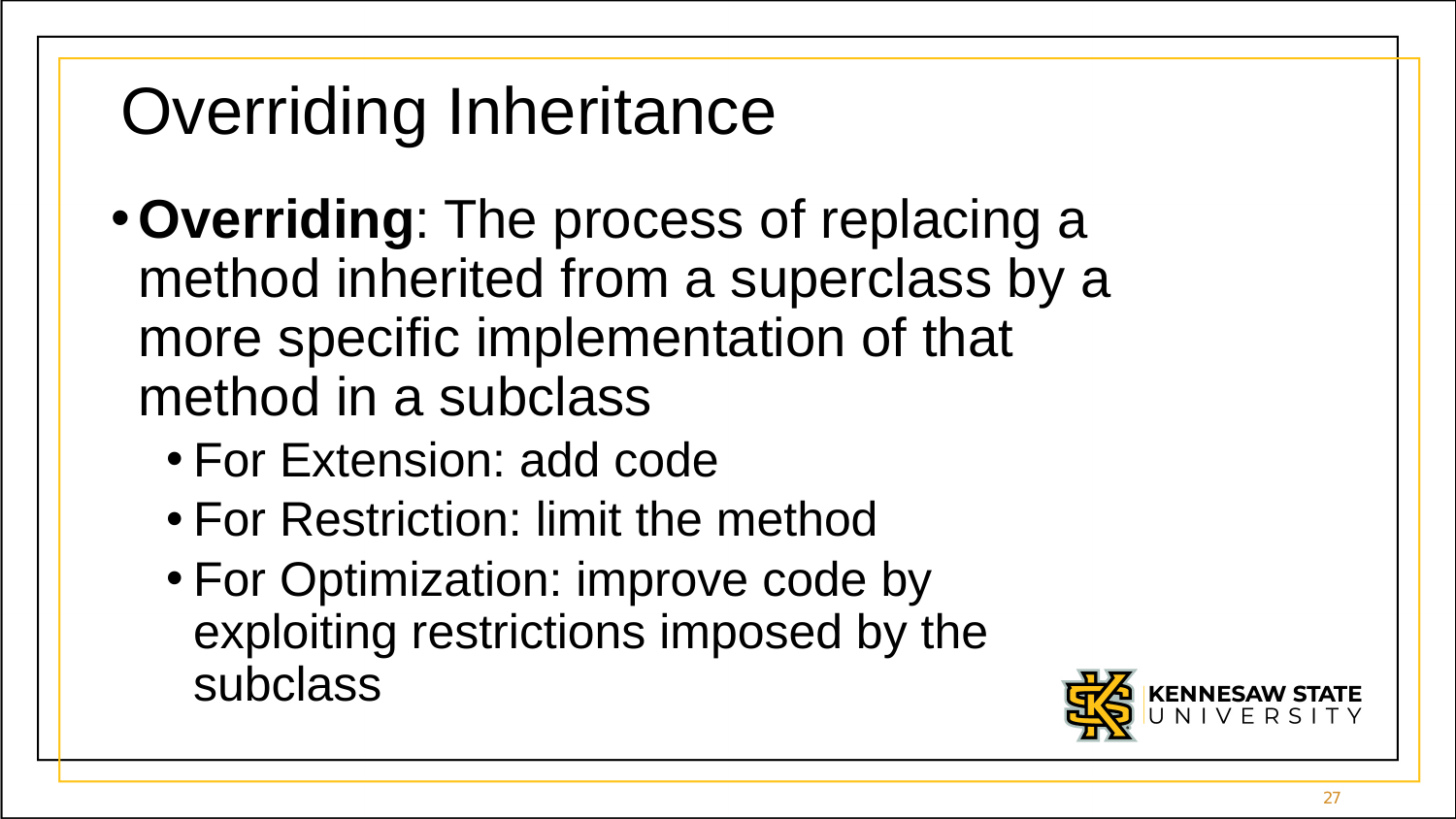

# Overriding Inheritance
Overriding: The process of replacing a method inherited from a superclass by a more specific implementation of that method in a subclass
For Extension: add code
For Restriction: limit the method
For Optimization: improve code by exploiting restrictions imposed by the subclass
27